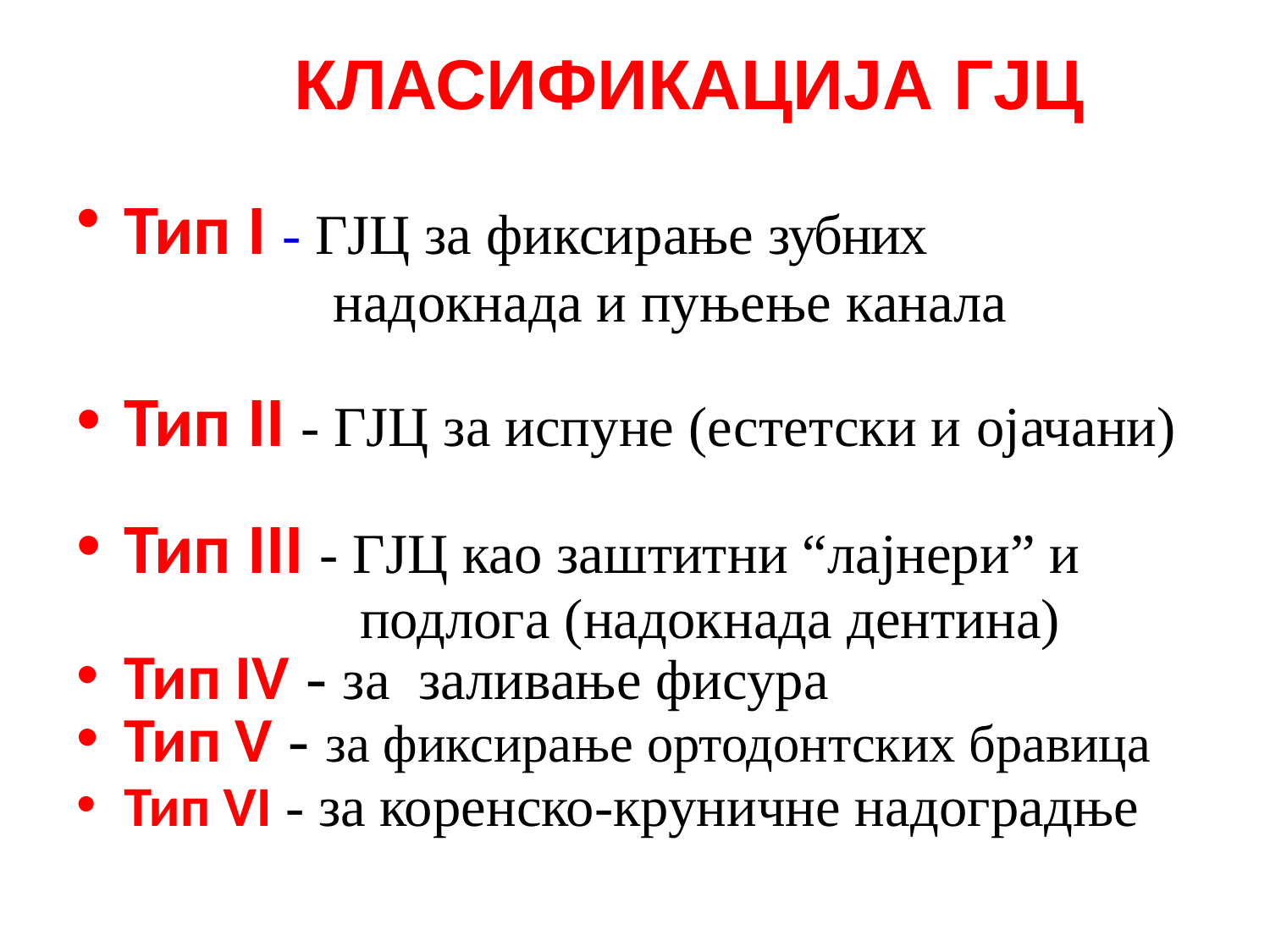

# КЛАСИФИКАЦИЈА ГЈЦ
Тип I - ГЈЦ за фиксирање зубних
                    надокнада и пуњење канала
Тип II - ГЈЦ за испуне (естетски и ојачани)
Тип III - ГЈЦ као заштитни “лајнери” и
                    подлога (надокнада дентина)
Тип IV - за  заливање фисура
Тип V - за фиксирање ортодонтских бравица
Тип VI - за коренско-круничне надоградње